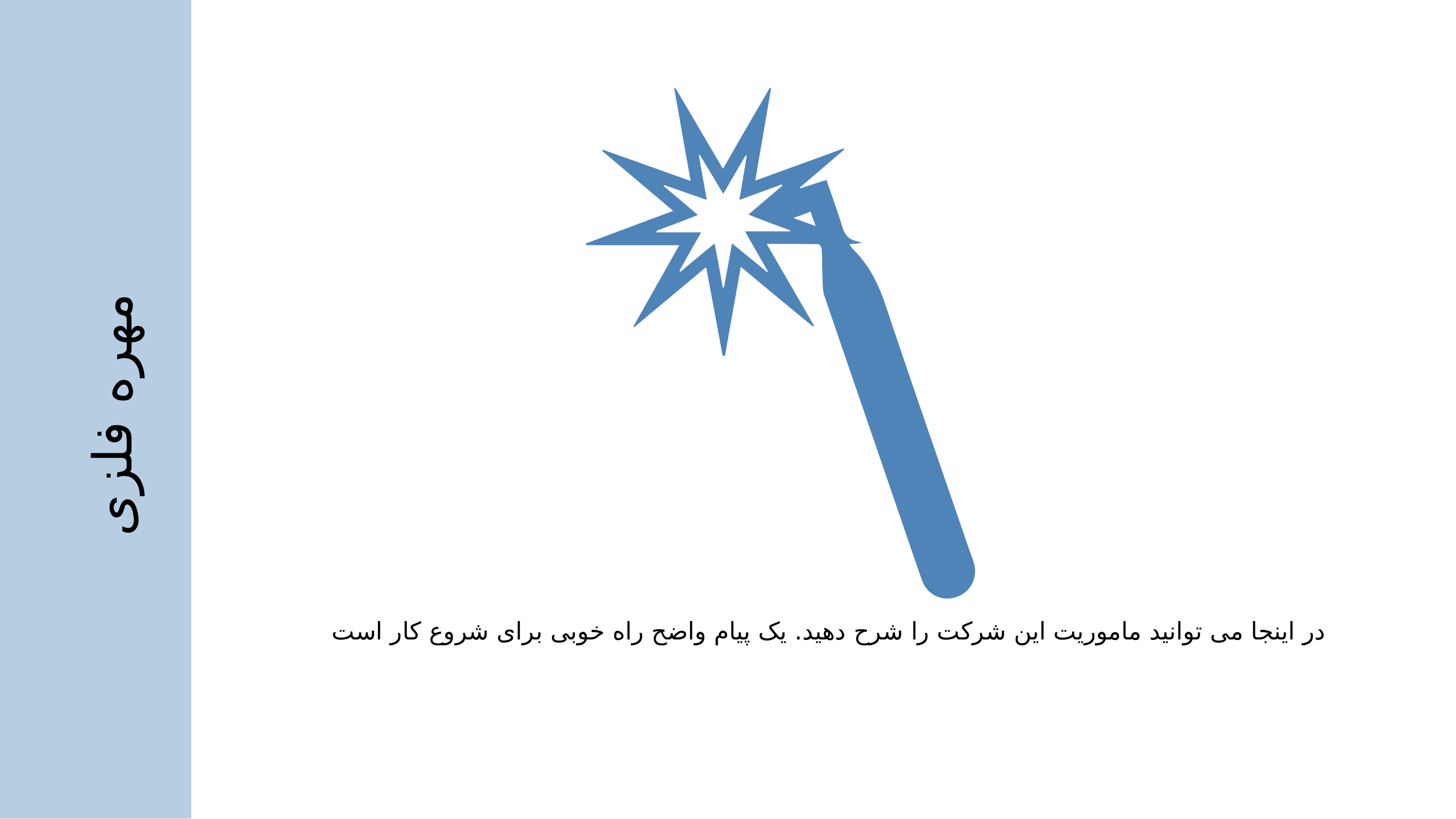

مهره فلزی
در اینجا می توانید ماموریت این شرکت را شرح دهید. یک پیام واضح راه خوبی برای شروع کار است